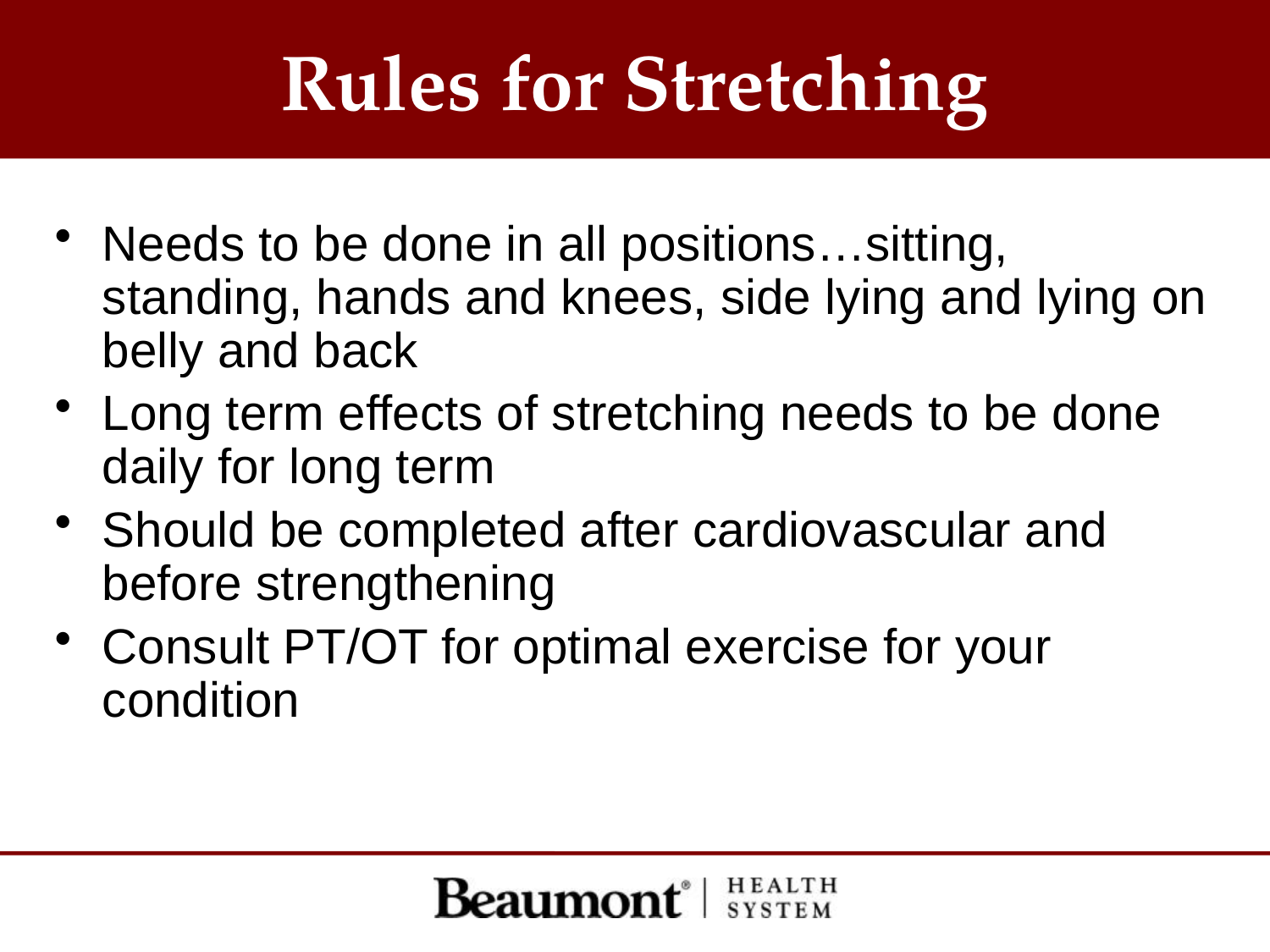

# Rules for Stretching
Needs to be done in all positions…sitting, standing, hands and knees, side lying and lying on belly and back
Long term effects of stretching needs to be done daily for long term
Should be completed after cardiovascular and before strengthening
Consult PT/OT for optimal exercise for your condition